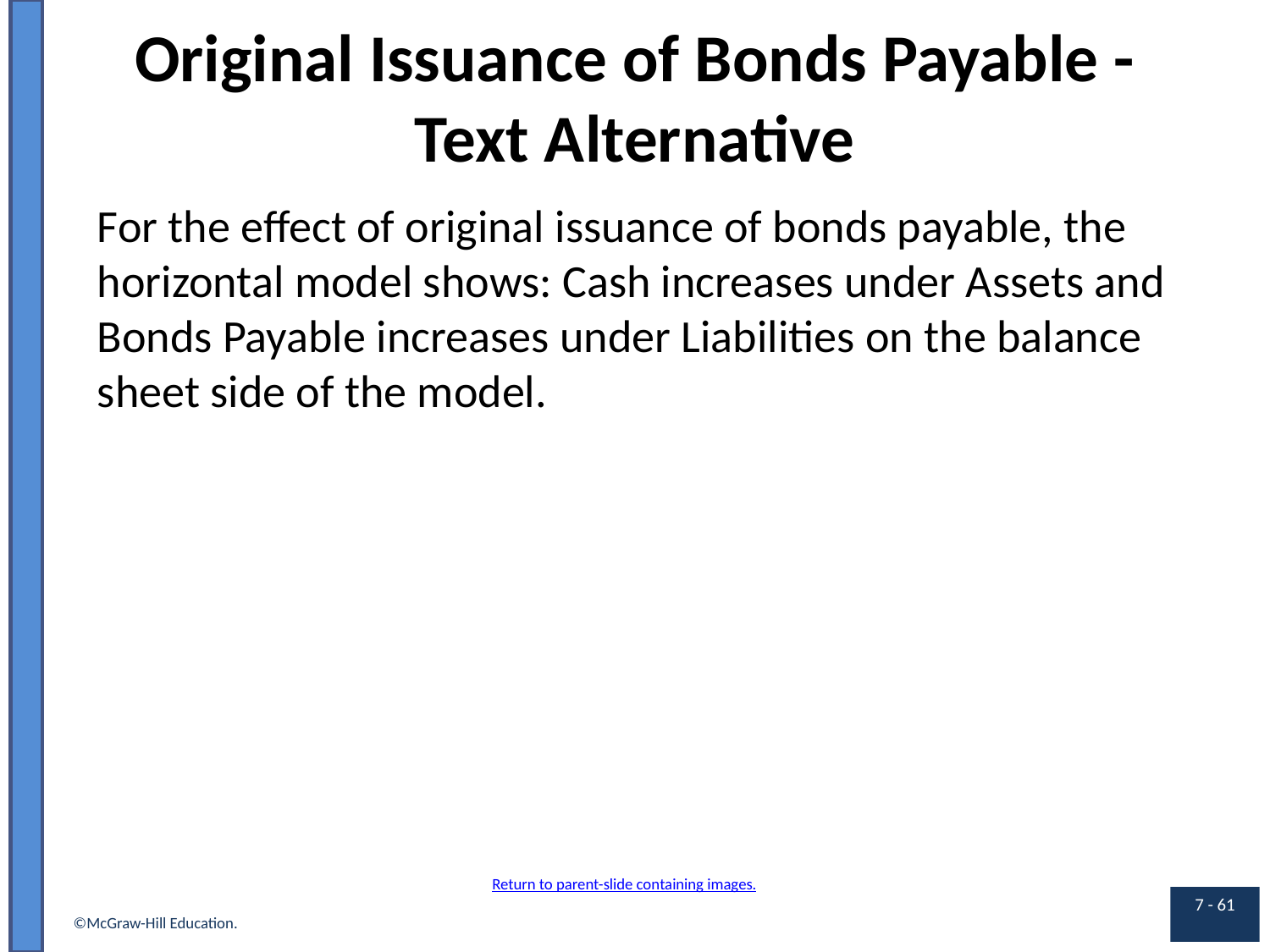

# Original Issuance of Bonds Payable - Text Alternative
For the effect of original issuance of bonds payable, the horizontal model shows: Cash increases under Assets and Bonds Payable increases under Liabilities on the balance sheet side of the model.
Return to parent-slide containing images.